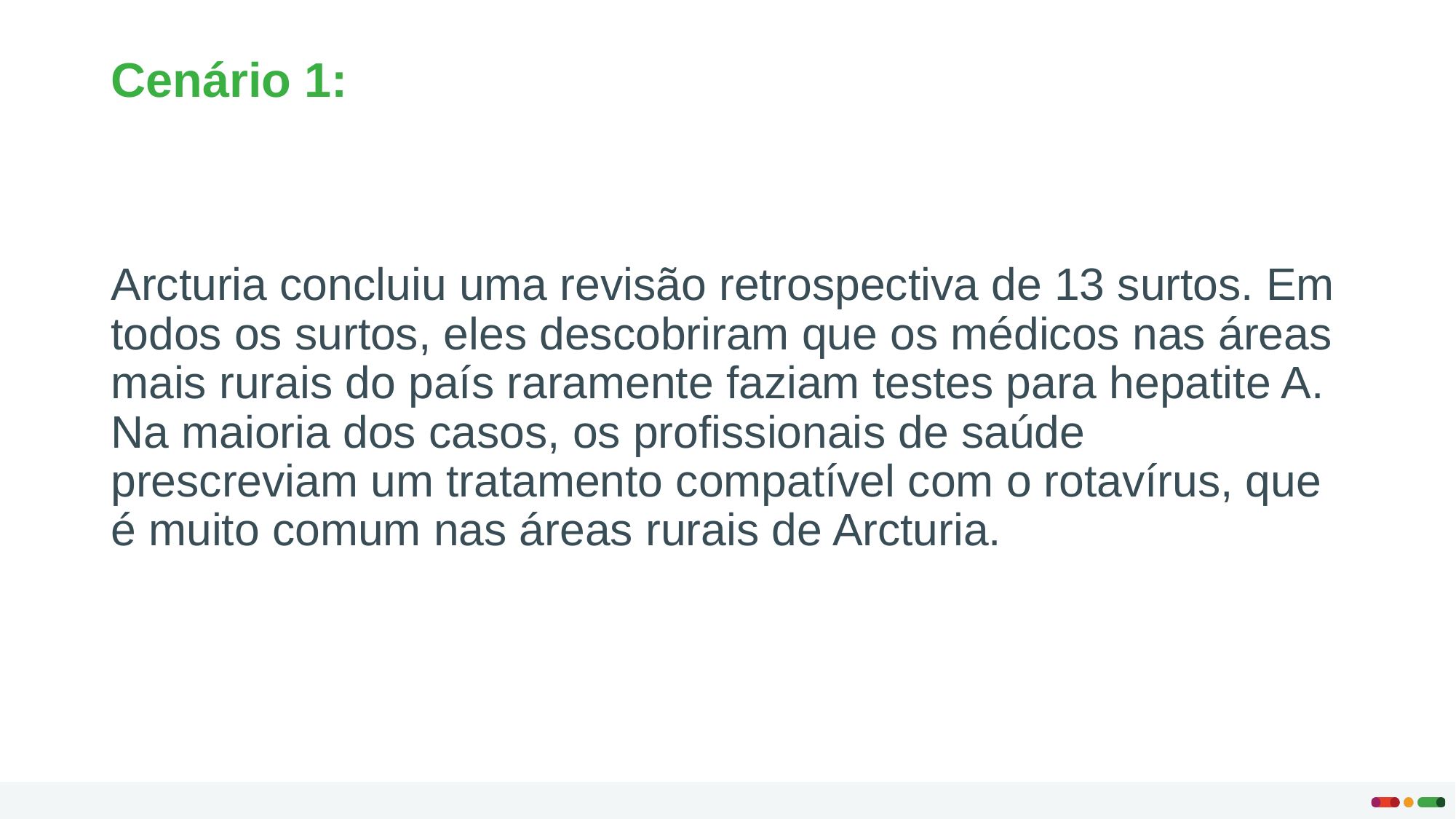

# Cenário 1:
Arcturia concluiu uma revisão retrospectiva de 13 surtos. Em todos os surtos, eles descobriram que os médicos nas áreas mais rurais do país raramente faziam testes para hepatite A. Na maioria dos casos, os profissionais de saúde prescreviam um tratamento compatível com o rotavírus, que é muito comum nas áreas rurais de Arcturia.